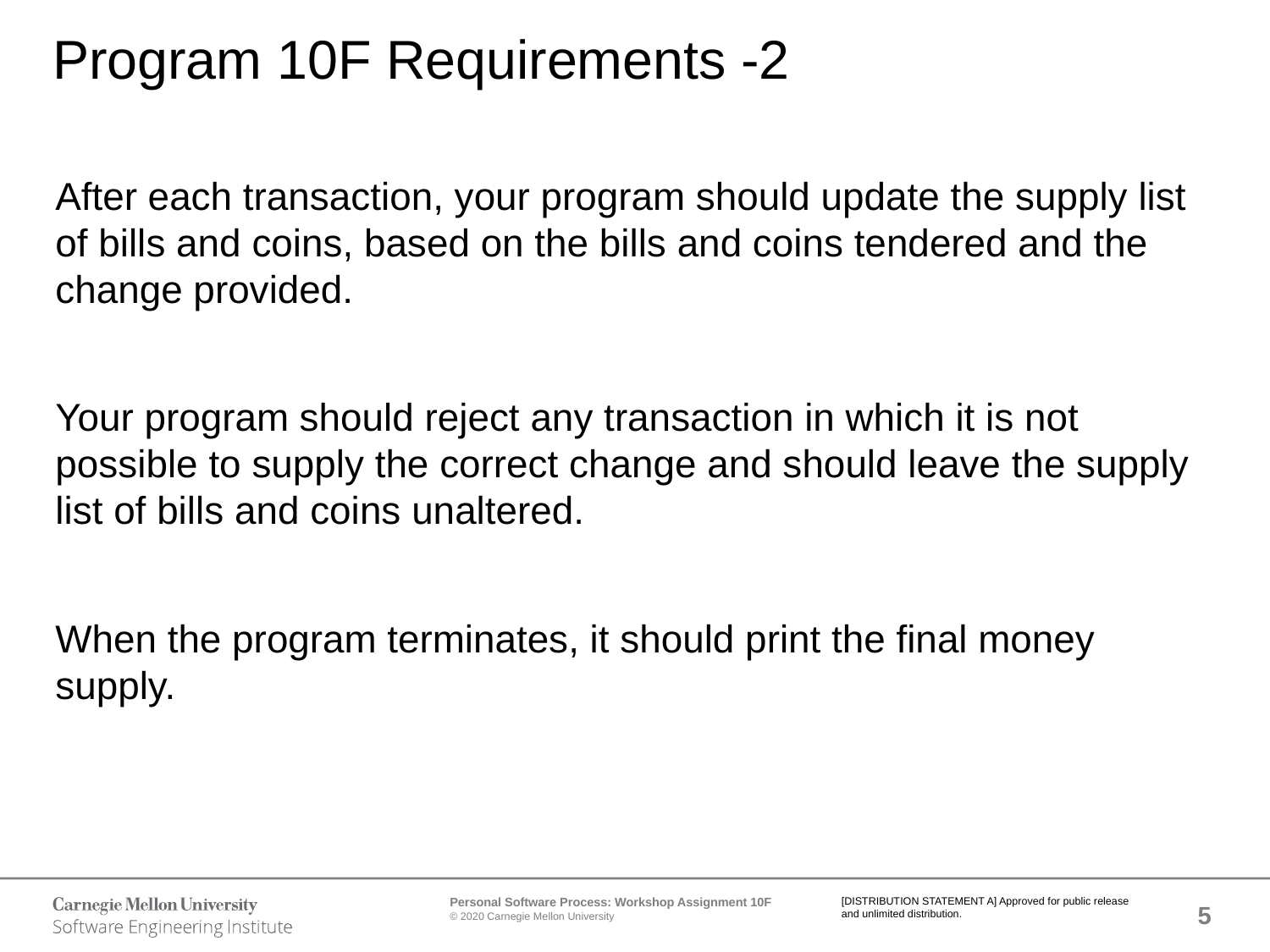

# Program 10F Requirements -2
After each transaction, your program should update the supply list of bills and coins, based on the bills and coins tendered and the change provided.

Your program should reject any transaction in which it is not possible to supply the correct change and should leave the supply list of bills and coins unaltered.

When the program terminates, it should print the final money supply.